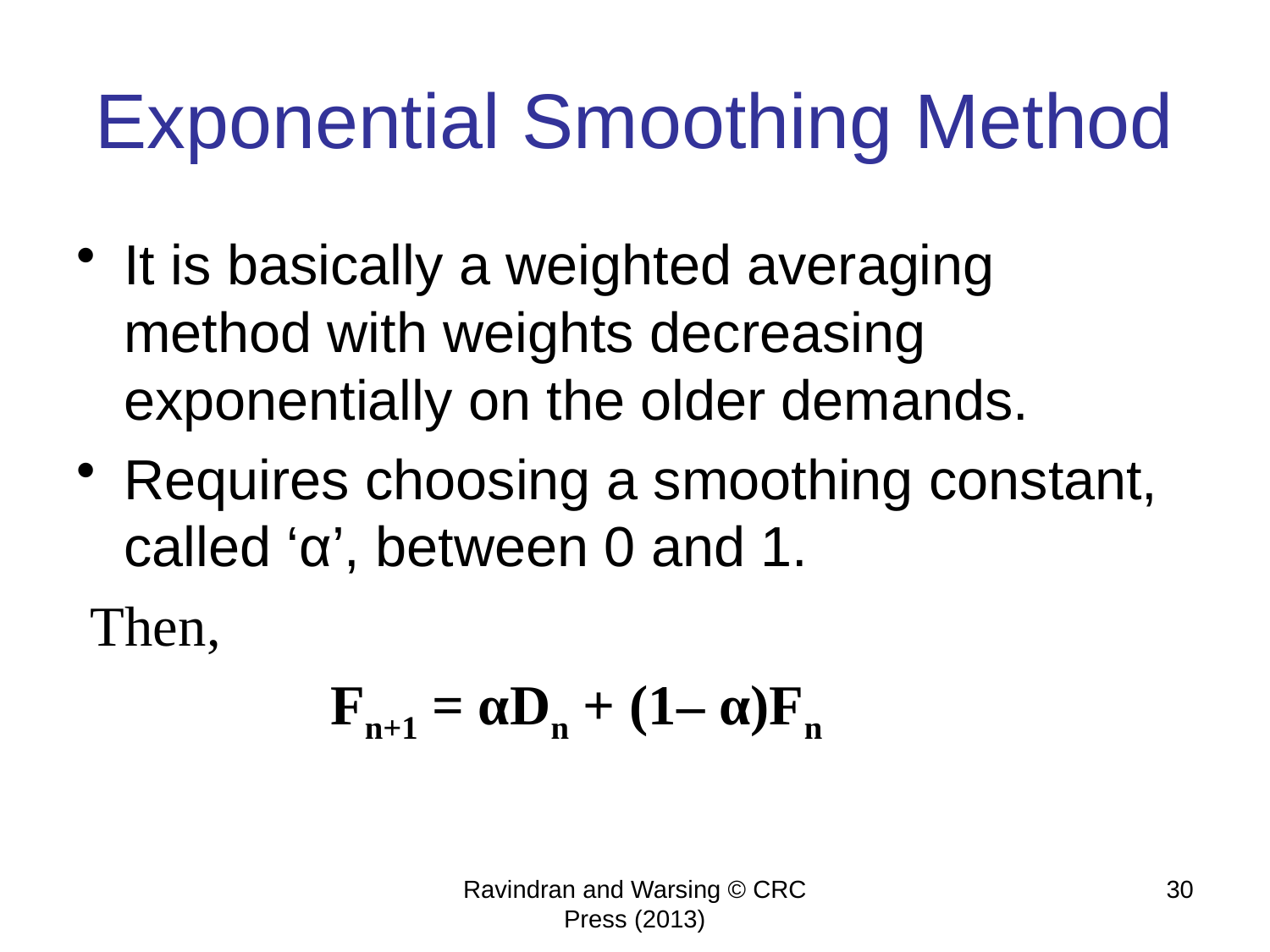

# Exponential Smoothing Method
It is basically a weighted averaging method with weights decreasing exponentially on the older demands.
Requires choosing a smoothing constant, called ‘α’, between 0 and 1.
 Then,
		Fn+1 = αDn + (1– α)Fn

Ravindran and Warsing © CRC Press (2013)
30